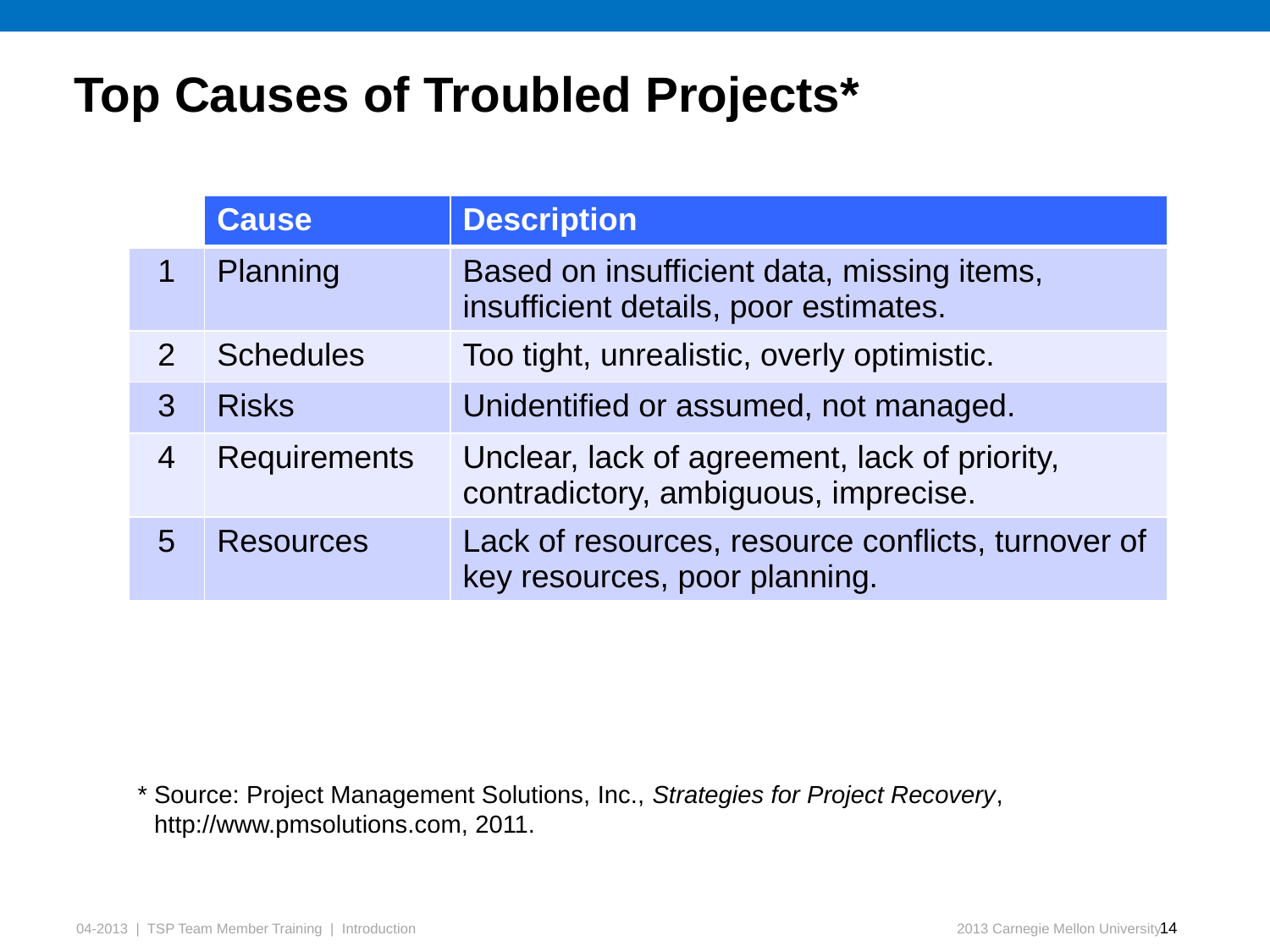

# Top Causes of Troubled Projects*
|  | Cause | Description |
| --- | --- | --- |
| 1 | Planning | Based on insufficient data, missing items, insufficient details, poor estimates. |
| 2 | Schedules | Too tight, unrealistic, overly optimistic. |
| 3 | Risks | Unidentified or assumed, not managed. |
| 4 | Requirements | Unclear, lack of agreement, lack of priority, contradictory, ambiguous, imprecise. |
| 5 | Resources | Lack of resources, resource conflicts, turnover of key resources, poor planning. |
*	Source: Project Management Solutions, Inc., Strategies for Project Recovery,
http://www.pmsolutions.com, 2011.